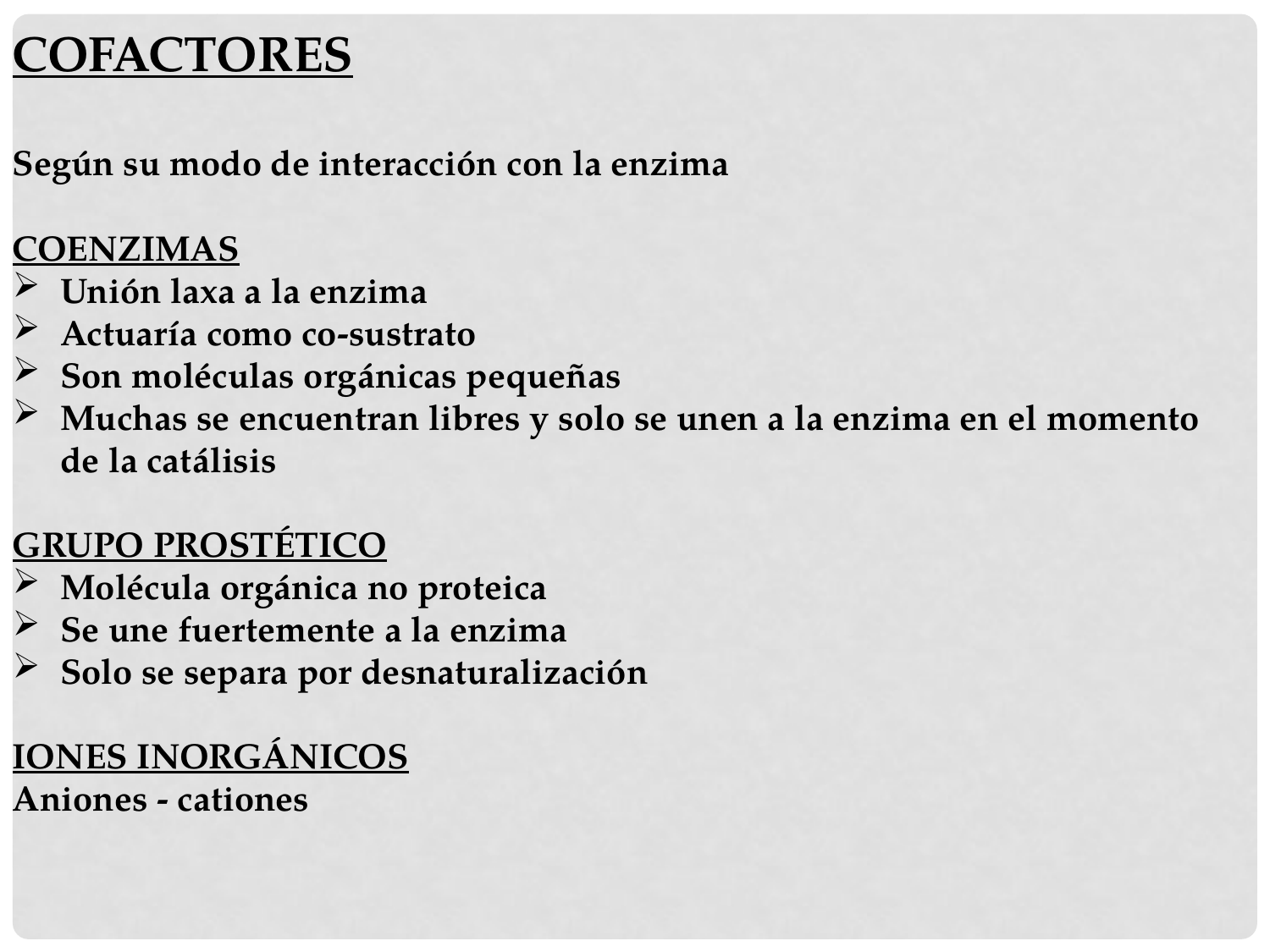

COFACTORES

Según su modo de interacción con la enzima

COENZIMAS
Unión laxa a la enzima
Actuaría como co-sustrato
Son moléculas orgánicas pequeñas
Muchas se encuentran libres y solo se unen a la enzima en el momento de la catálisis

GRUPO PROSTÉTICO
Molécula orgánica no proteica
Se une fuertemente a la enzima
Solo se separa por desnaturalización

IONES INORGÁNICOS
Aniones - cationes